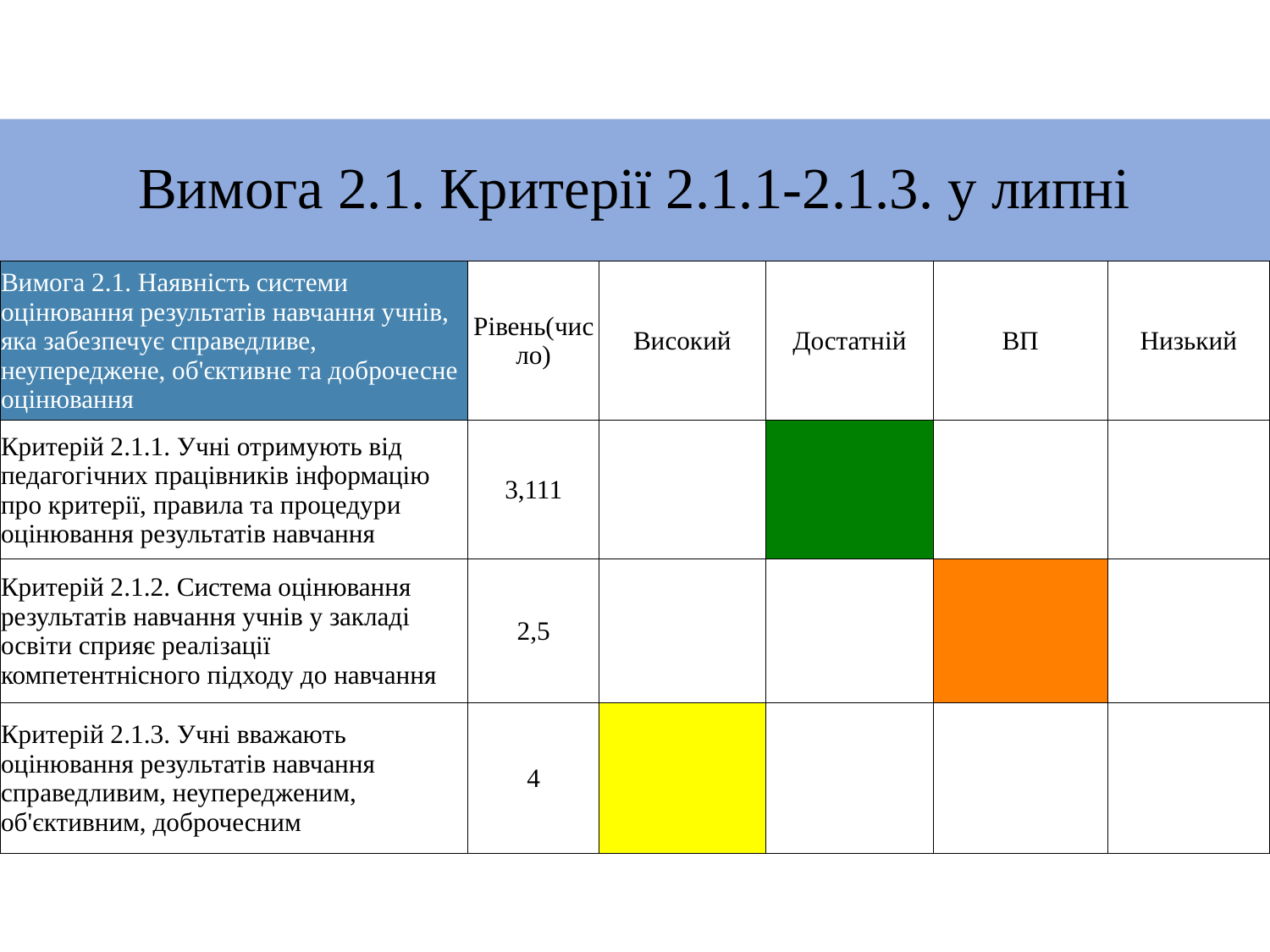

# Вимога 2.1. Критерії 2.1.1-2.1.3. у липні
| Вимога 2.1. Наявність системи оцінювання результатів навчання учнів, яка забезпечує справедливе, неупереджене, об'єктивне та доброчесне оцінювання | Рівень(число) | Високий | Достатній | ВП | Низький |
| --- | --- | --- | --- | --- | --- |
| Критерій 2.1.1. Учні отримують від педагогічних працівників інформацію про критерії, правила та процедури оцінювання результатів навчання | 3,111 |  |  |  |  |
| Критерій 2.1.2. Система оцінювання результатів навчання учнів у закладі освіти сприяє реалізації компетентнісного підходу до навчання | 2,5 |  |  |  |  |
| Критерій 2.1.3. Учні вважають оцінювання результатів навчання справедливим, неупередженим, об'єктивним, доброчесним | 4 |  |  |  |  |